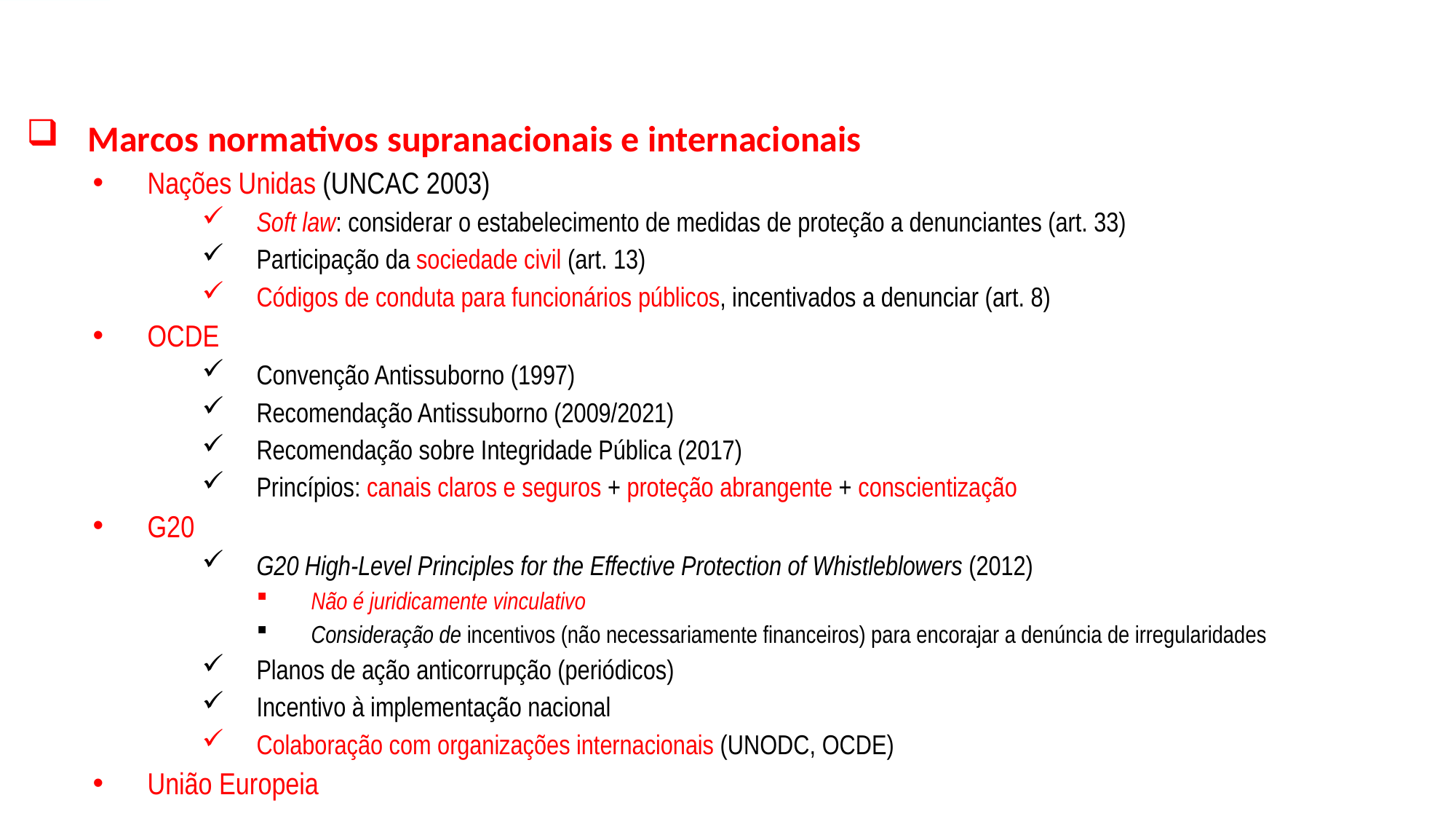

Marcos normativos supranacionais e internacionais
Nações Unidas (UNCAC 2003)
Soft law: considerar o estabelecimento de medidas de proteção a denunciantes (art. 33)
Participação da sociedade civil (art. 13)
Códigos de conduta para funcionários públicos, incentivados a denunciar (art. 8)
OCDE
Convenção Antissuborno (1997)
Recomendação Antissuborno (2009/2021)
Recomendação sobre Integridade Pública (2017)
Princípios: canais claros e seguros + proteção abrangente + conscientização
G20
G20 High-Level Principles for the Effective Protection of Whistleblowers (2012)
Não é juridicamente vinculativo
Consideração de incentivos (não necessariamente financeiros) para encorajar a denúncia de irregularidades
Planos de ação anticorrupção (periódicos)
Incentivo à implementação nacional
Colaboração com organizações internacionais (UNODC, OCDE)
União Europeia